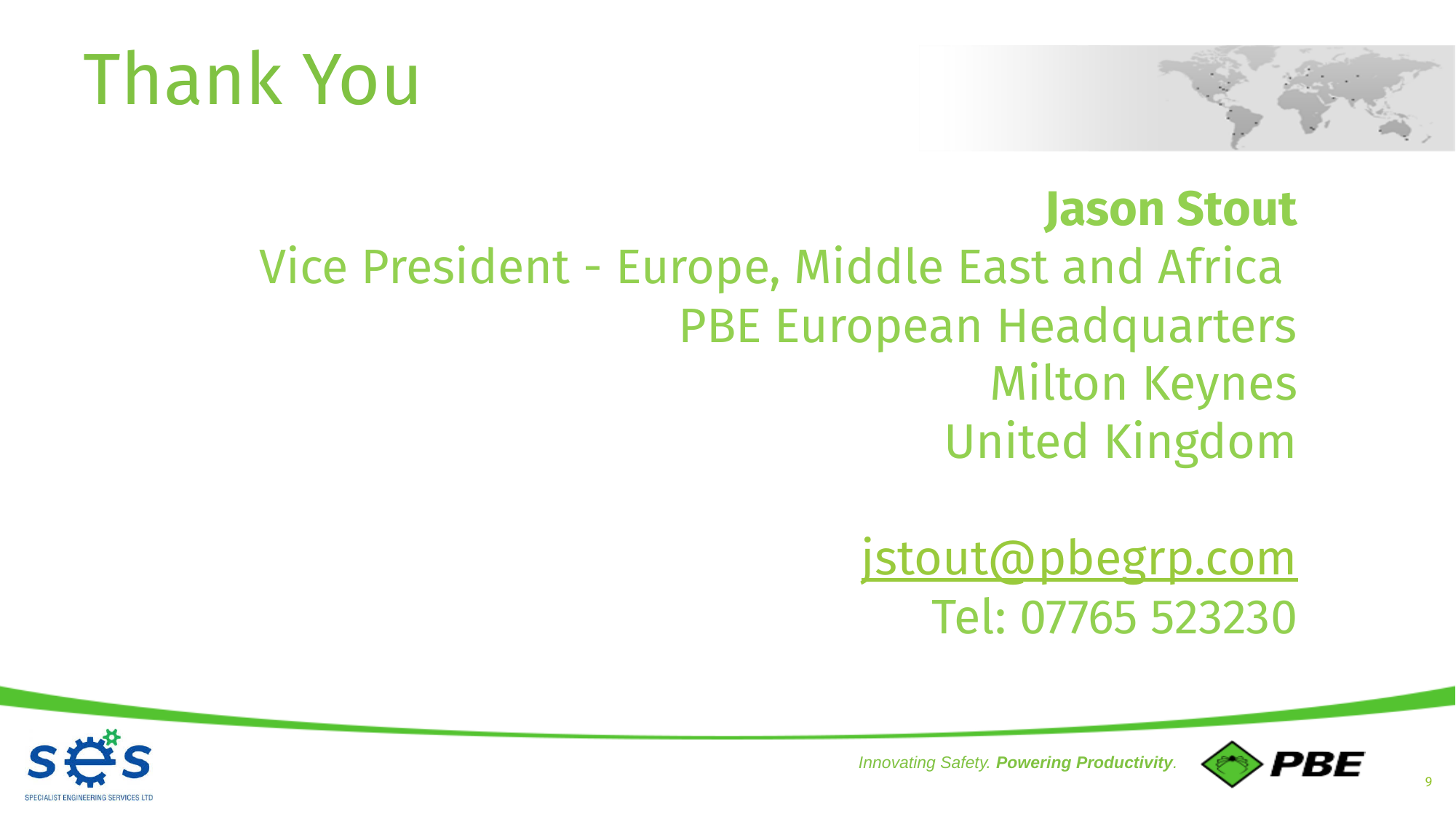

# Thank You
Jason Stout
Vice President - Europe, Middle East and Africa
PBE European Headquarters
Milton Keynes
United Kingdom

jstout@pbegrp.com
Tel: 07765 523230

9